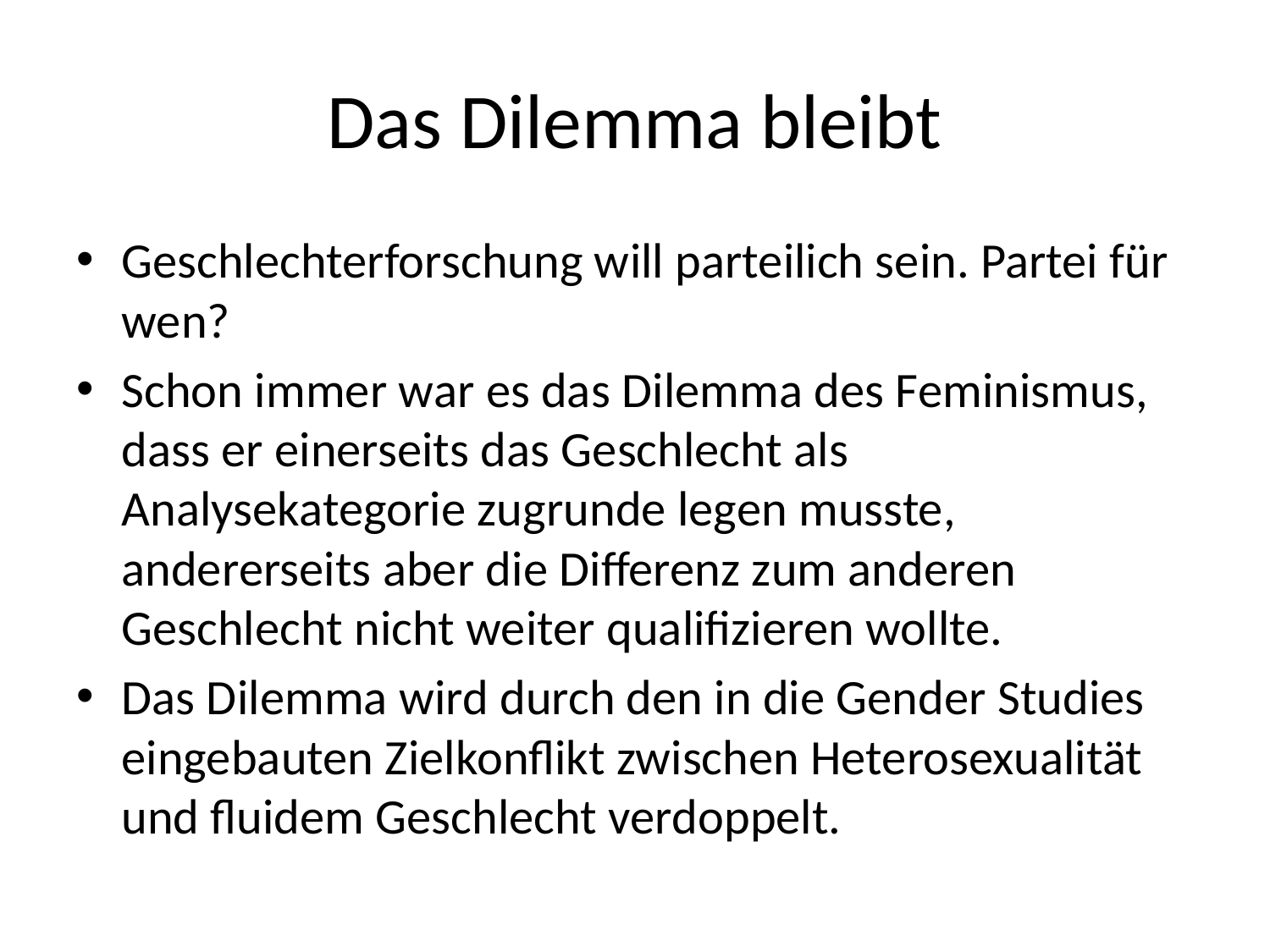

# Das Dilemma bleibt
Geschlechterforschung will parteilich sein. Partei für wen?
Schon immer war es das Dilemma des Feminismus, dass er einerseits das Geschlecht als Analysekategorie zugrunde legen musste, andererseits aber die Differenz zum anderen Geschlecht nicht weiter qualifizieren wollte.
Das Dilemma wird durch den in die Gender Studies eingebauten Zielkonflikt zwischen Heterosexualität und fluidem Geschlecht verdoppelt.